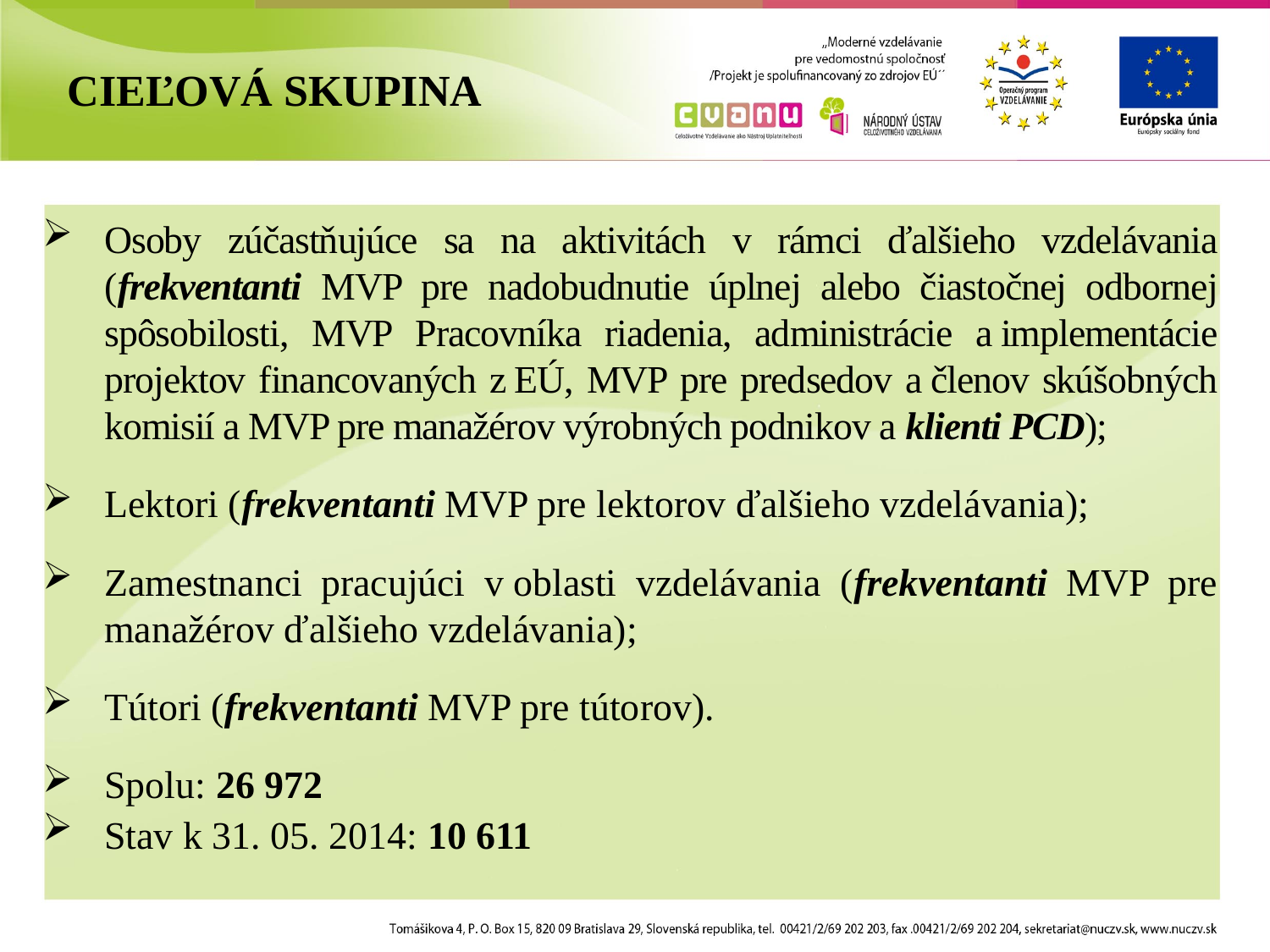

CIEĽOVÁ SKUPINA
Osoby zúčastňujúce sa na aktivitách v rámci ďalšieho vzdelávania (frekventanti MVP pre nadobudnutie úplnej alebo čiastočnej odbornej spôsobilosti, MVP Pracovníka riadenia, administrácie a implementácie projektov financovaných z EÚ, MVP pre predsedov a členov skúšobných komisií a MVP pre manažérov výrobných podnikov a klienti PCD);

Lektori (frekventanti MVP pre lektorov ďalšieho vzdelávania);

Zamestnanci pracujúci v oblasti vzdelávania (frekventanti MVP pre manažérov ďalšieho vzdelávania);

Tútori (frekventanti MVP pre tútorov).

Spolu: 26 972
Stav k 31. 05. 2014: 10 611